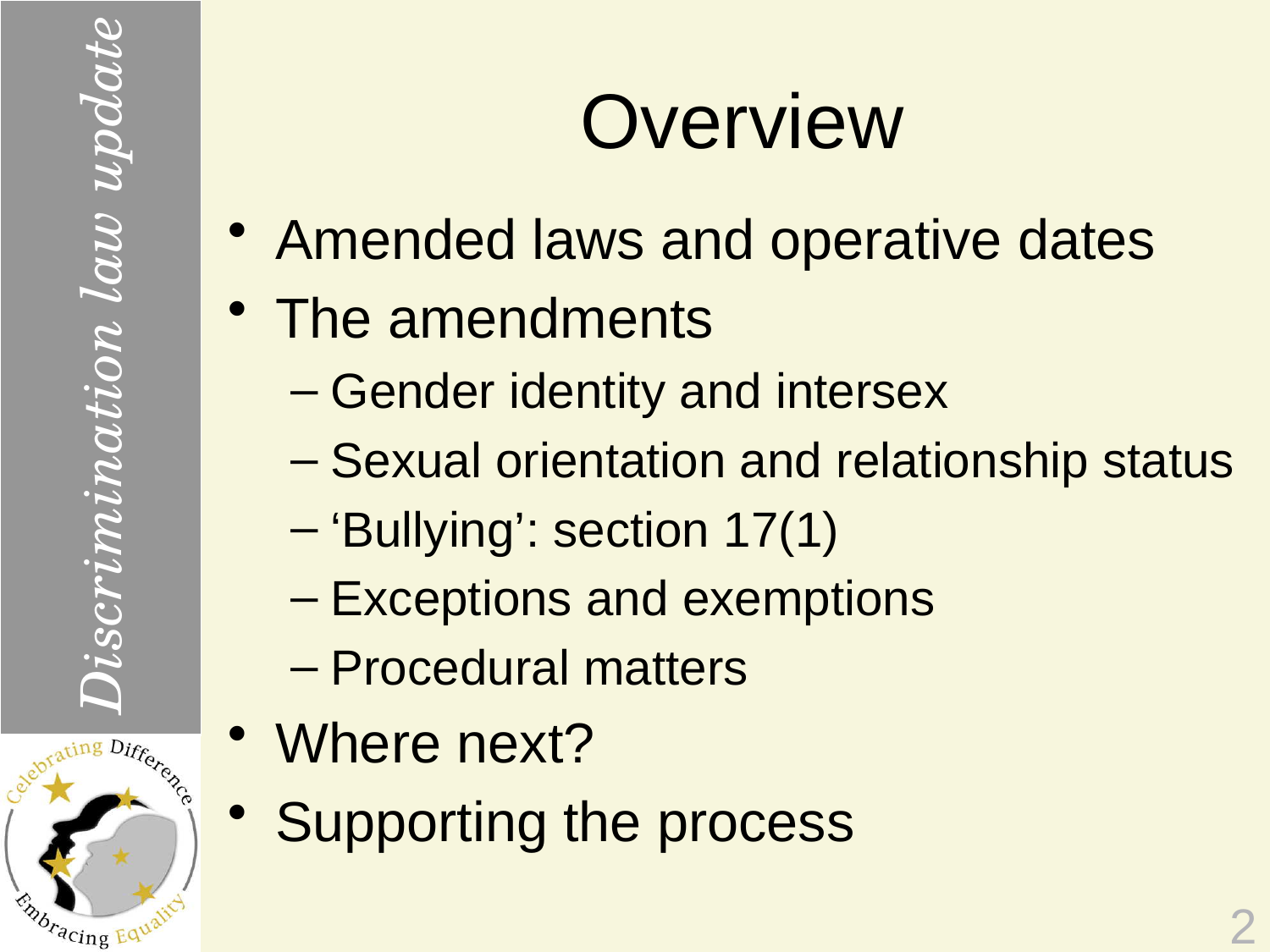

Discrimination law update
# Overview
Amended laws and operative dates
The amendments
Gender identity and intersex
Sexual orientation and relationship status
‘Bullying’: section 17(1)
Exceptions and exemptions
Procedural matters
Where next?
Supporting the process
2